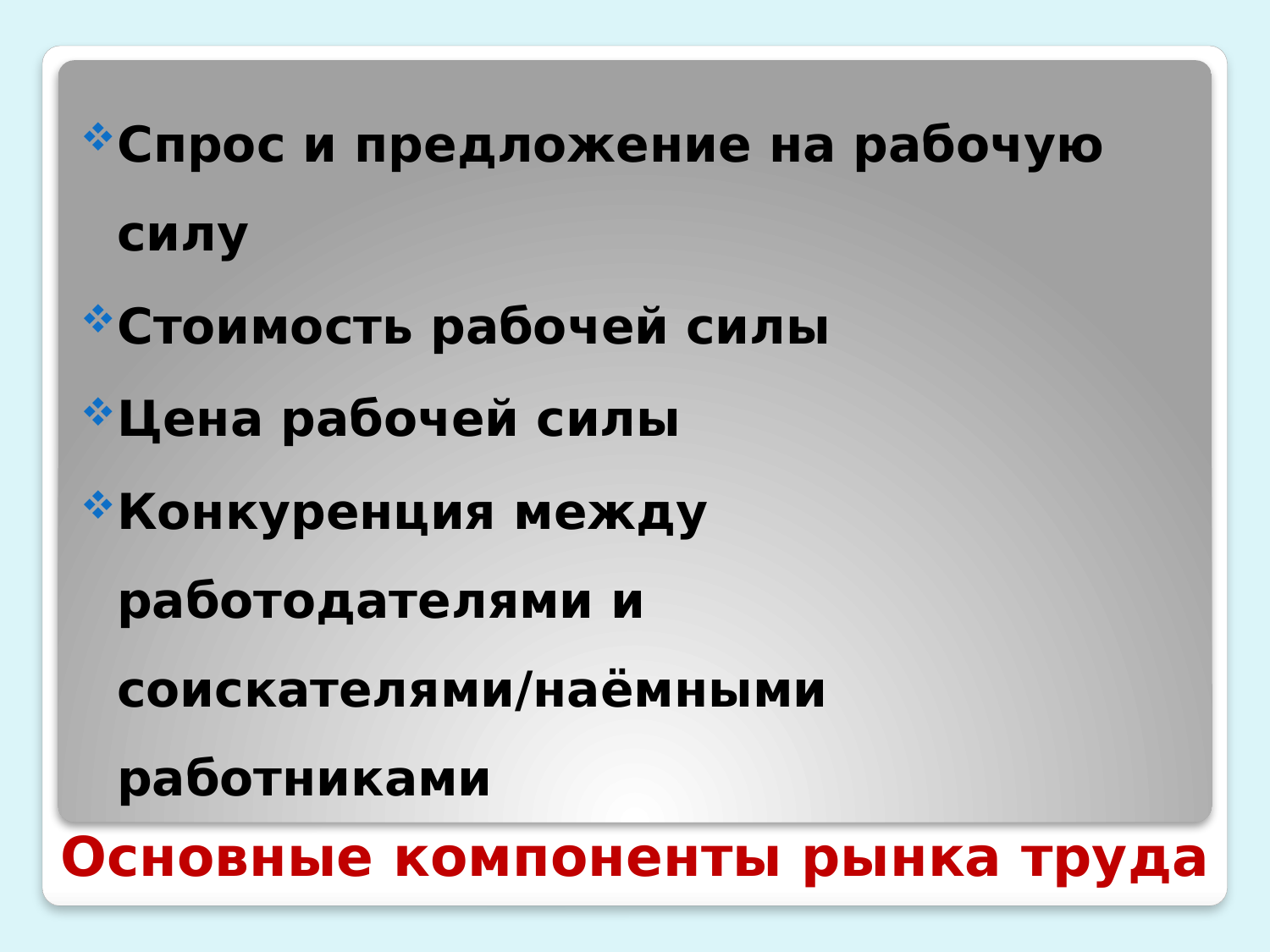

Спрос и предложение на рабочую силу
Стоимость рабочей силы
Цена рабочей силы
Конкуренция между работодателями и соискателями/наёмными работниками
# Основные компоненты рынка труда